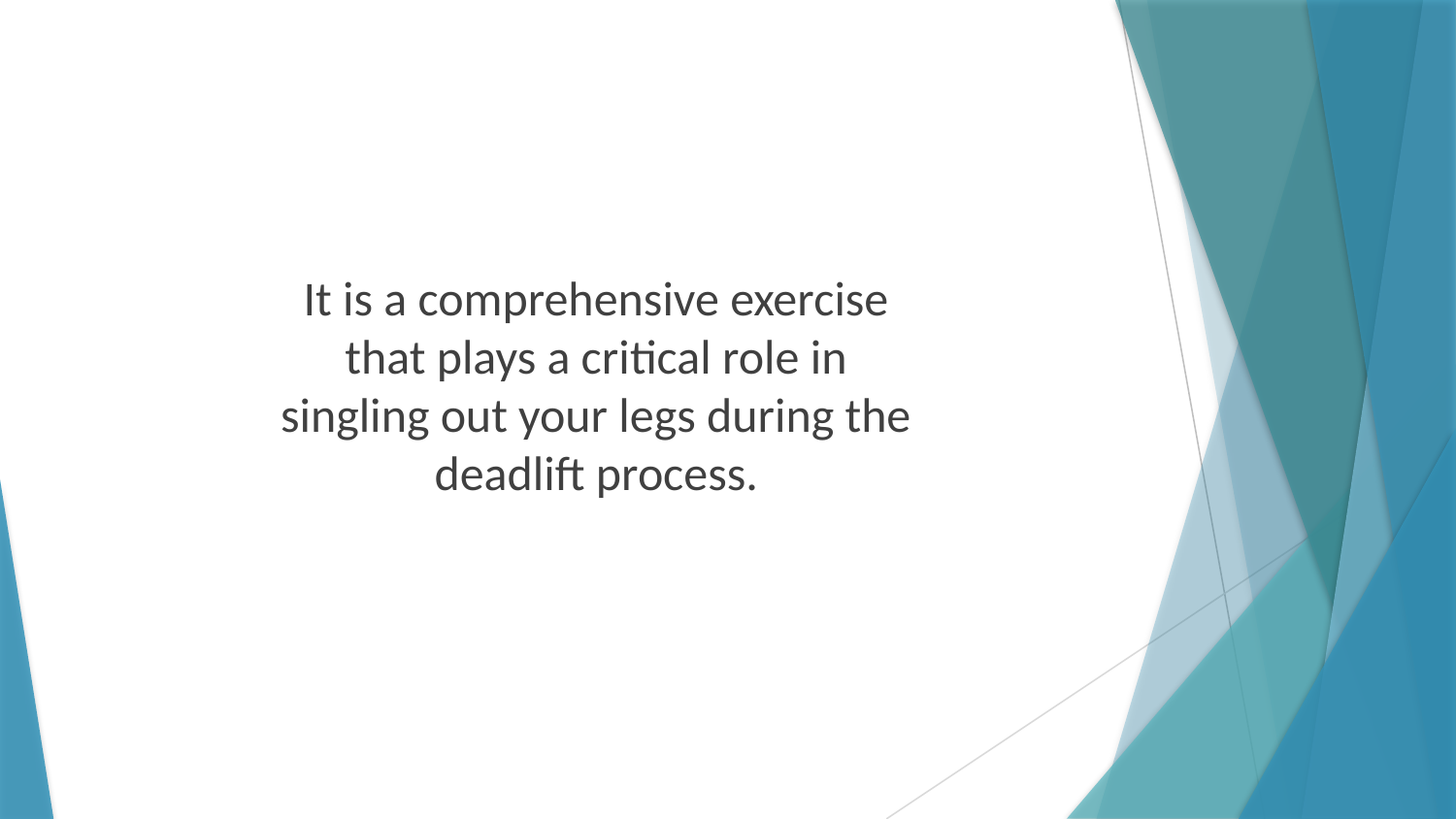

It is a comprehensive exercise that plays a critical role in singling out your legs during the deadlift process.